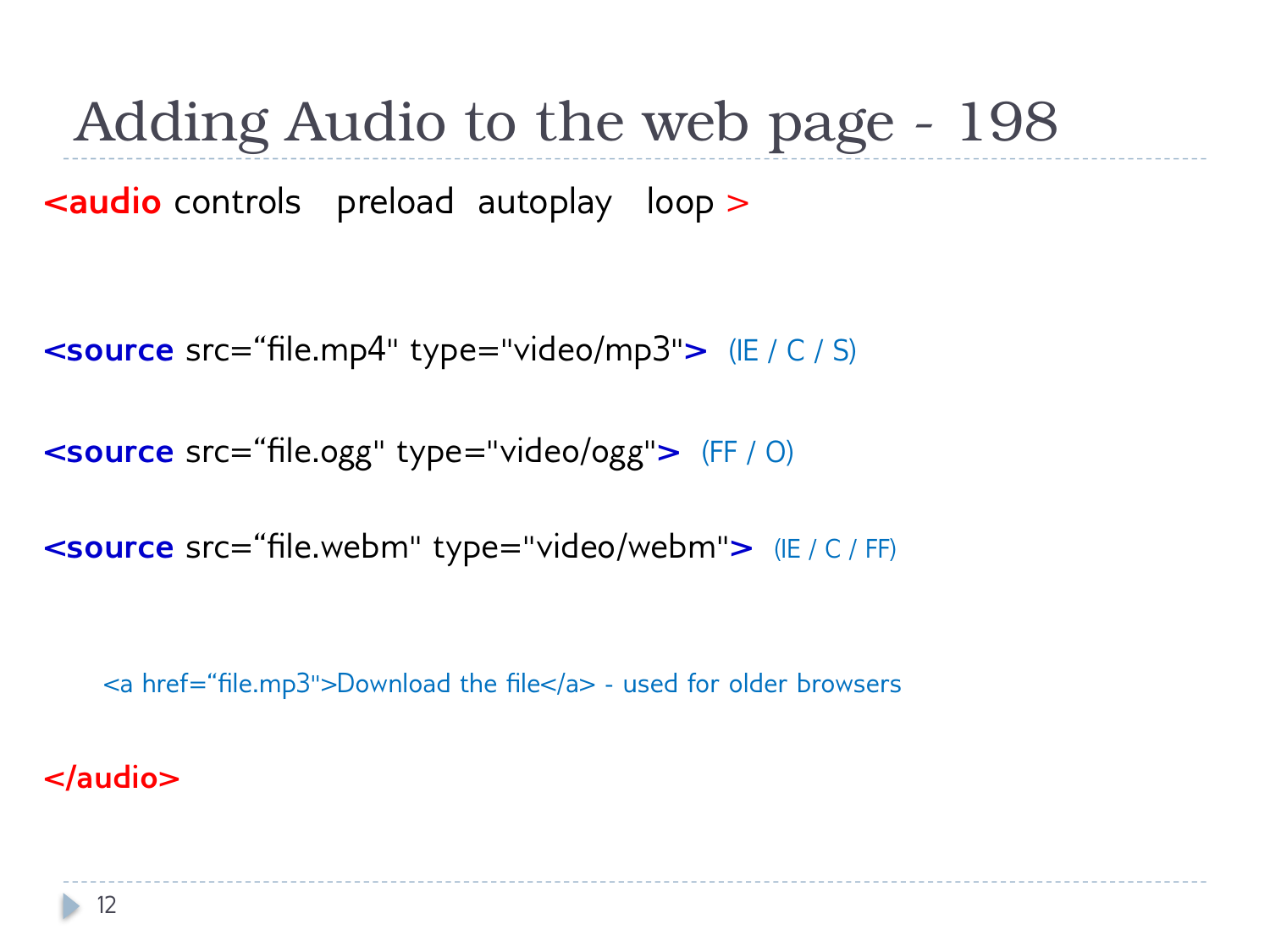

# Adding Audio to the web page - 198
<audio controls   preload  autoplay   loop >

<source src=“file.mp4" type="video/mp3">  (IE / C / S)

<source src=“file.ogg" type="video/ogg">  (FF / O)

<source src=“file.webm" type="video/webm">  (IE / C / FF)

      <a href=“file.mp3">Download the file</a> - used for older browsers

</audio>

12